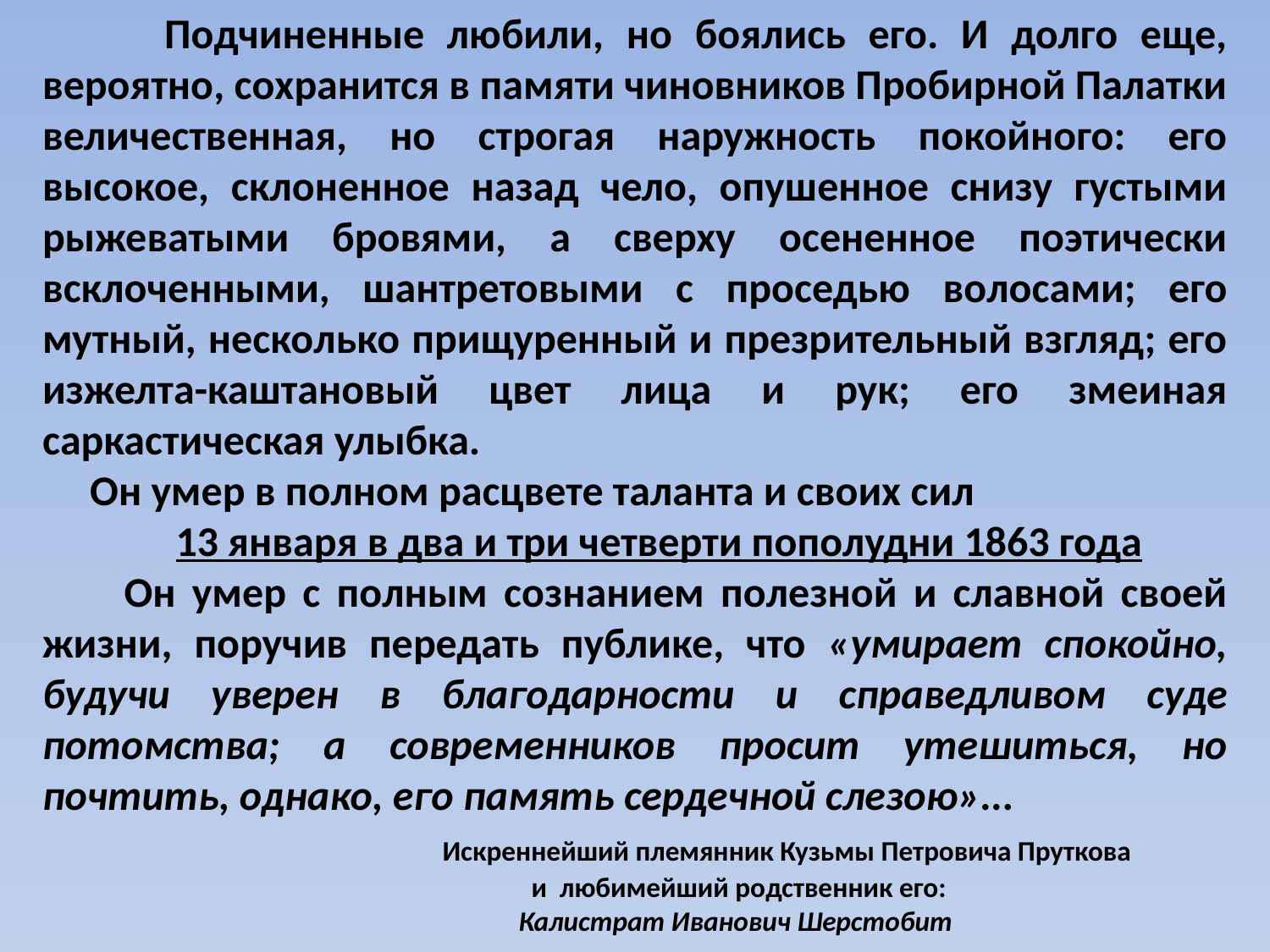

Подчиненные любили, но боялись его. И долго еще, вероятно, сохранится в памяти чиновников Пробирной Палатки величественная, но строгая наружность покойного: его высокое, склоненное назад чело, опушенное снизу густыми рыжеватыми бровями, а сверху осененное поэтически всклоченными, шантретовыми с проседью волосами; его мутный, несколько прищуренный и презрительный взгляд; его изжелта-каштановый цвет лица и рук; его змеиная саркастическая улыбка.
     Он умер в полном расцвете таланта и своих сил
              13 января в два и три четверти пополудни 1863 года
     Он умер с полным сознанием полезной и славной своей жизни, поручив передать публике, что «умирает спокойно, будучи уверен в благодарности и справедливом суде потомства; а современников просит утешиться, но почтить, однако, его память сердечной слезою»...
                                          Искреннейший племянник Кузьмы Петровича Пруткова
                                                                             и  любимейший родственник его:
                                                                           Калистрат Иванович Шерстобит